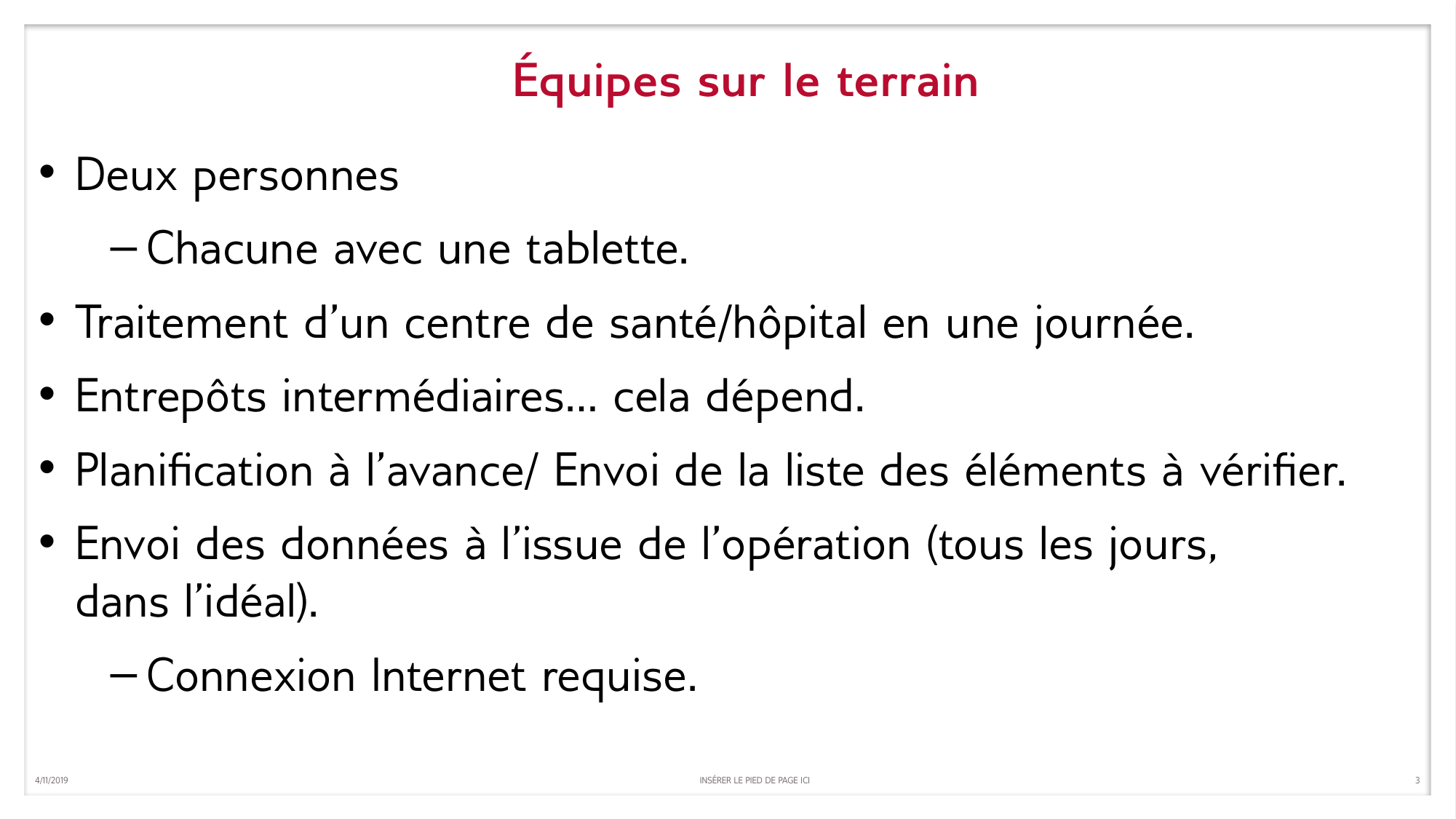

4/11/2019
                    INSÉRER LE PIED DE PAGE ICI
3
# Équipes sur le terrain
Deux personnes
Chacune avec une tablette.
Traitement d’un centre de santé/hôpital en une journée.
Entrepôts intermédiaires… cela dépend.
Planification à l’avance/ Envoi de la liste des éléments à vérifier.
Envoi des données à l’issue de l’opération (tous les jours,
dans l’idéal).
Connexion Internet requise.